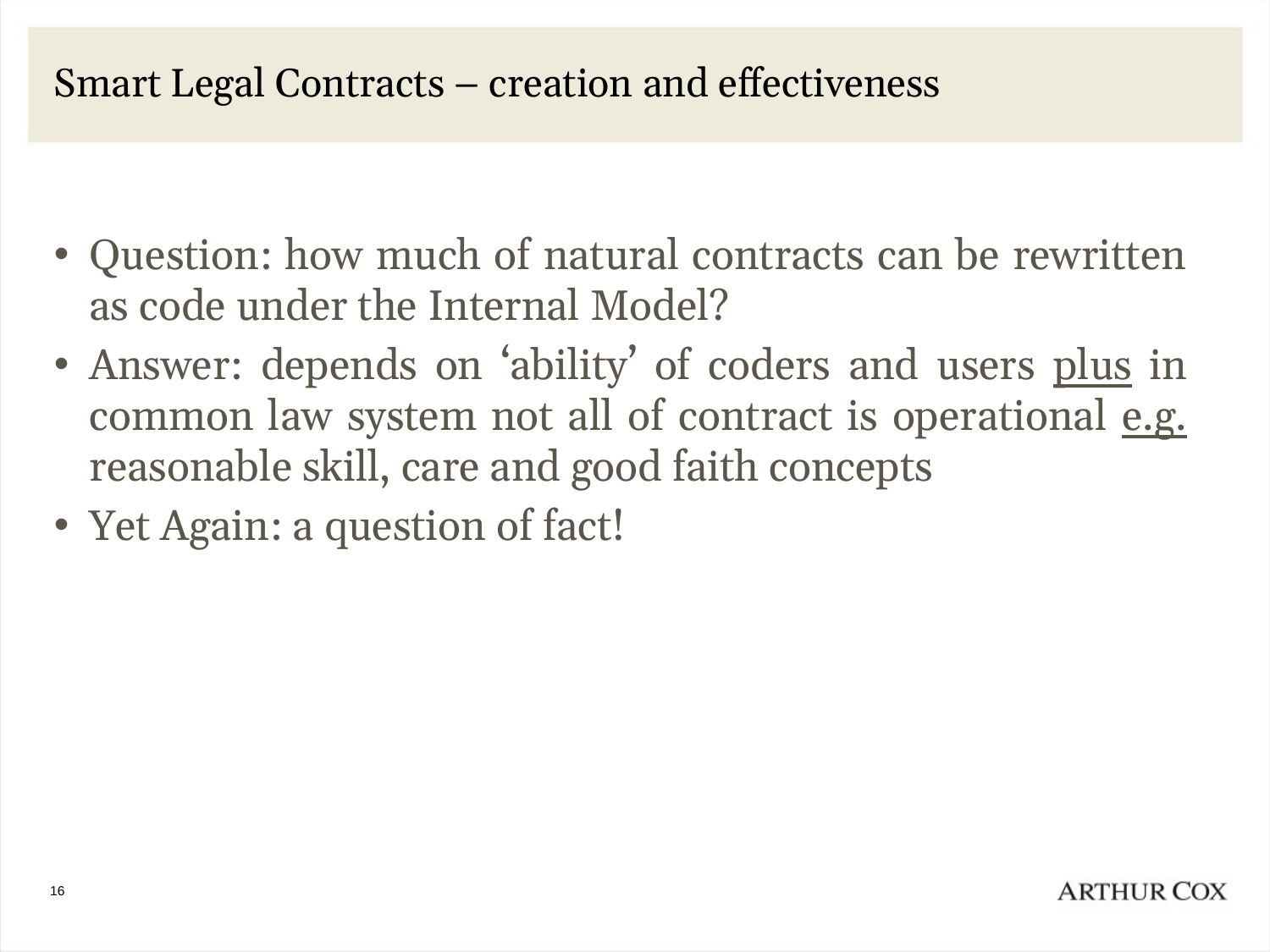

# Smart Legal Contracts – creation and effectiveness
Question: how much of natural contracts can be rewritten as code under the Internal Model?
Answer: depends on ‘ability’ of coders and users plus in common law system not all of contract is operational e.g. reasonable skill, care and good faith concepts
Yet Again: a question of fact!
16